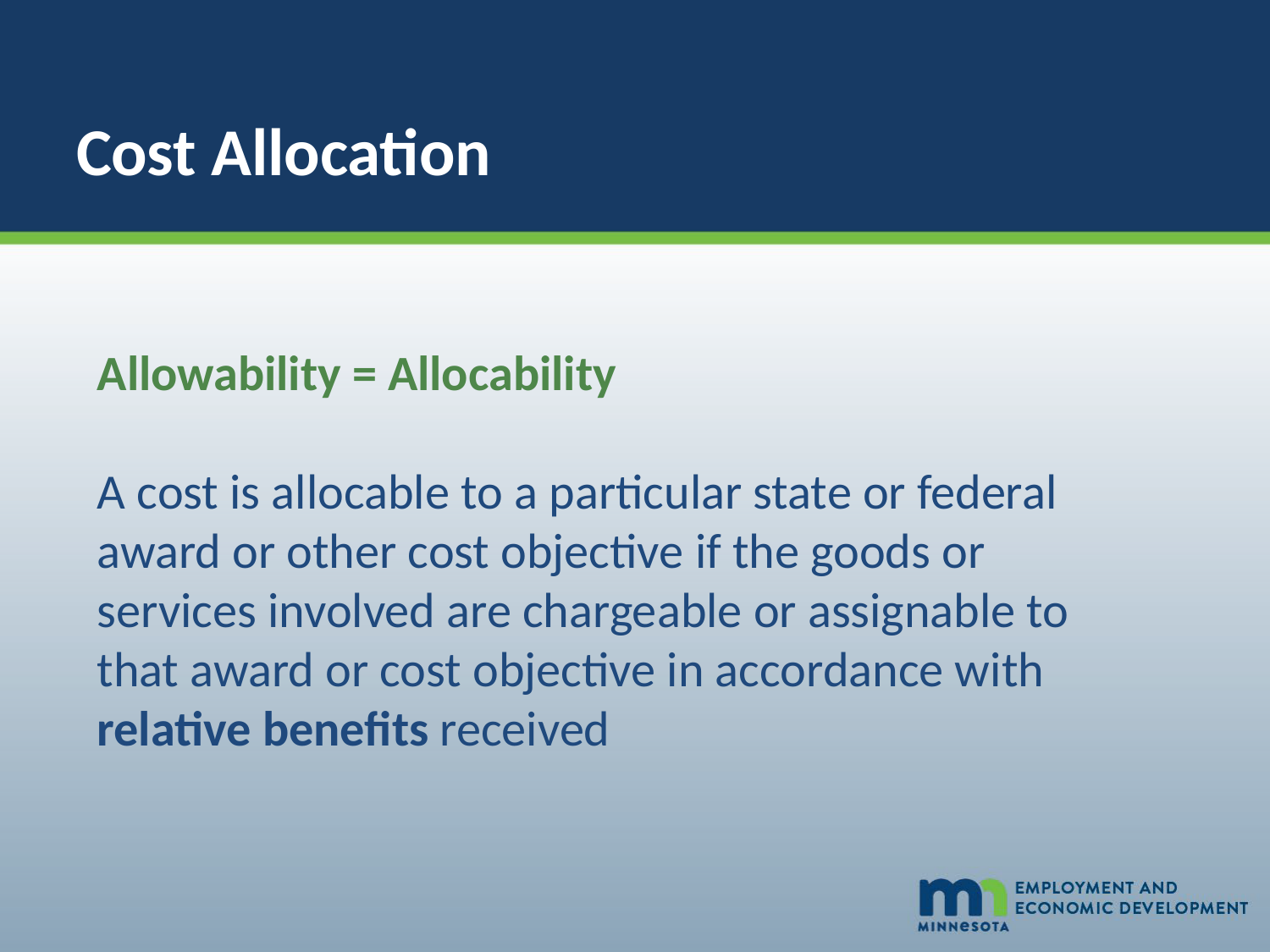

# Cost Allocation
Allowability = Allocability

A cost is allocable to a particular state or federal award or other cost objective if the goods or services involved are chargeable or assignable to that award or cost objective in accordance with relative benefits received